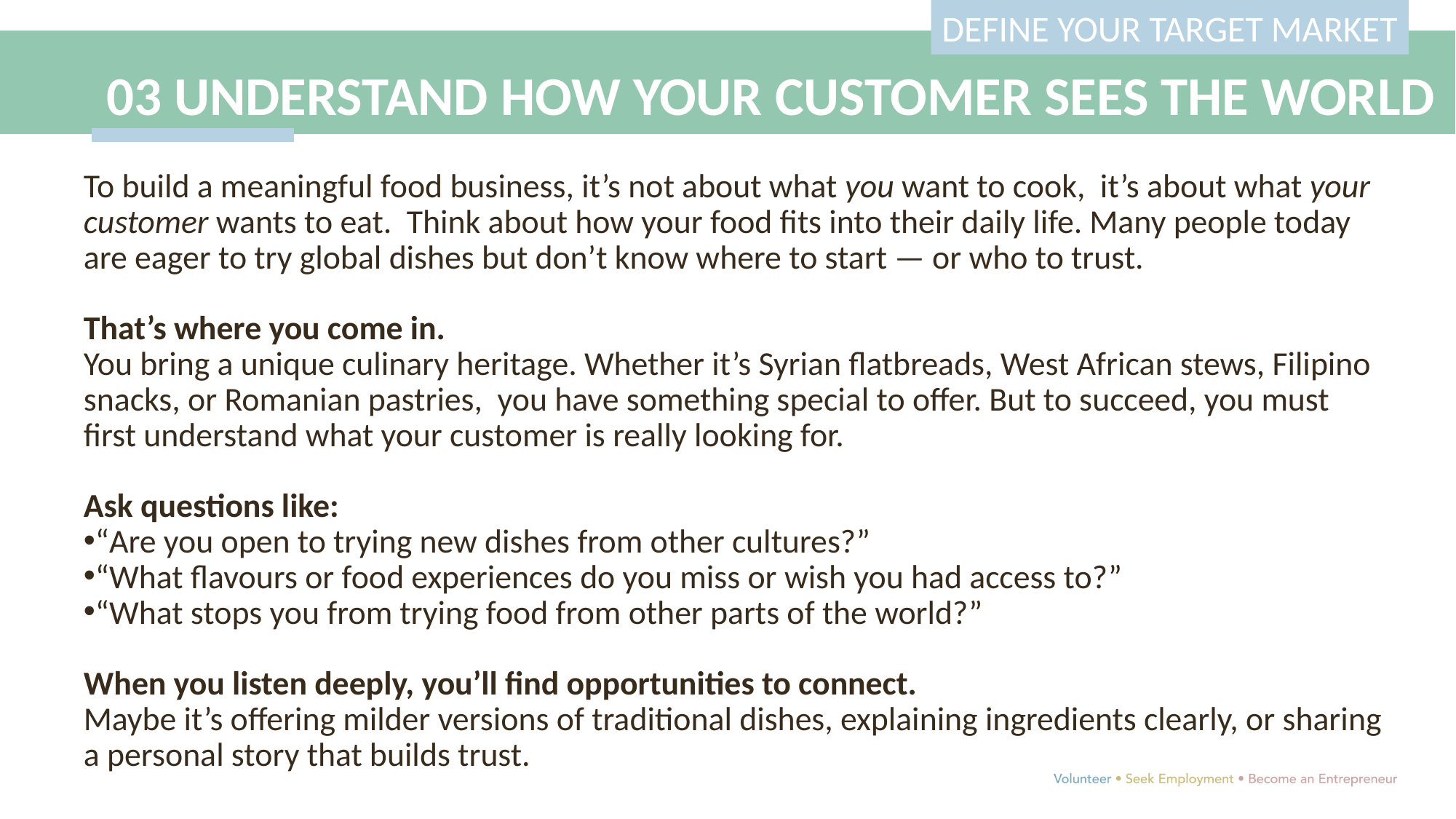

DEFINE YOUR TARGET MARKET
03 UNDERSTAND HOW YOUR CUSTOMER SEES THE WORLD
To build a meaningful food business, it’s not about what you want to cook,  it’s about what your customer wants to eat.  Think about how your food fits into their daily life. Many people today are eager to try global dishes but don’t know where to start — or who to trust.

That’s where you come in.
You bring a unique culinary heritage. Whether it’s Syrian flatbreads, West African stews, Filipino snacks, or Romanian pastries,  you have something special to offer. But to succeed, you must first understand what your customer is really looking for.

Ask questions like:
“Are you open to trying new dishes from other cultures?”
“What flavours or food experiences do you miss or wish you had access to?”
“What stops you from trying food from other parts of the world?”

When you listen deeply, you’ll find opportunities to connect.
Maybe it’s offering milder versions of traditional dishes, explaining ingredients clearly, or sharing a personal story that builds trust.